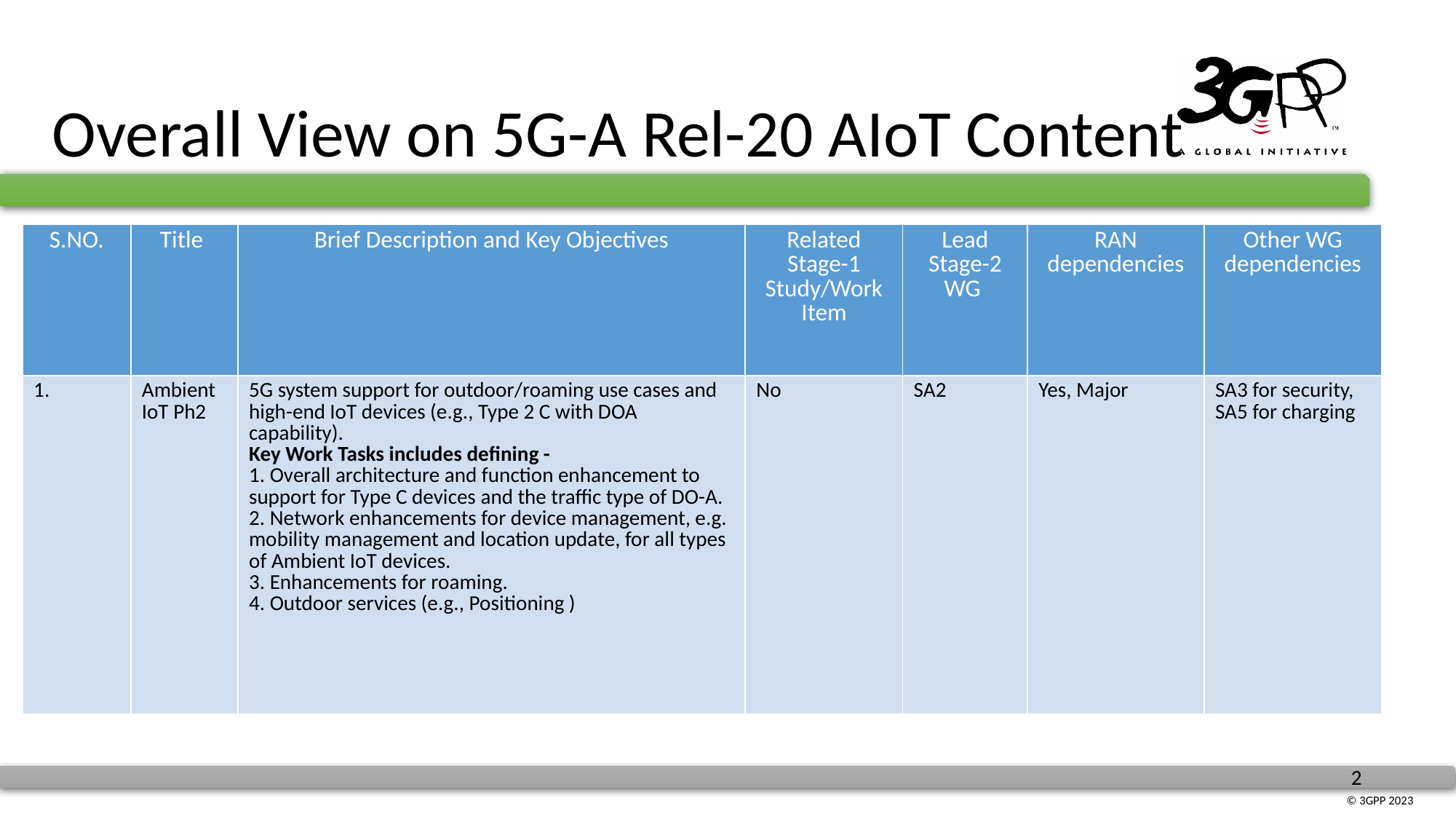

# Overall View on 5G-A Rel-20 AIoT Content
| S.NO. | Title | Brief Description and Key Objectives | Related Stage-1 Study/Work Item | Lead Stage-2 WG | RAN dependencies | Other WG dependencies |
| --- | --- | --- | --- | --- | --- | --- |
| 1. | Ambient IoT Ph2 | 5G system support for outdoor/roaming use cases and high-end IoT devices (e.g., Type 2 C with DOA capability). Key Work Tasks includes defining - 1. Overall architecture and function enhancement to support for Type C devices and the traffic type of DO-A. 2. Network enhancements for device management, e.g. mobility management and location update, for all types of Ambient IoT devices. 3. Enhancements for roaming. 4. Outdoor services (e.g., Positioning ) | No | SA2 | Yes, Major | SA3 for security, SA5 for charging |